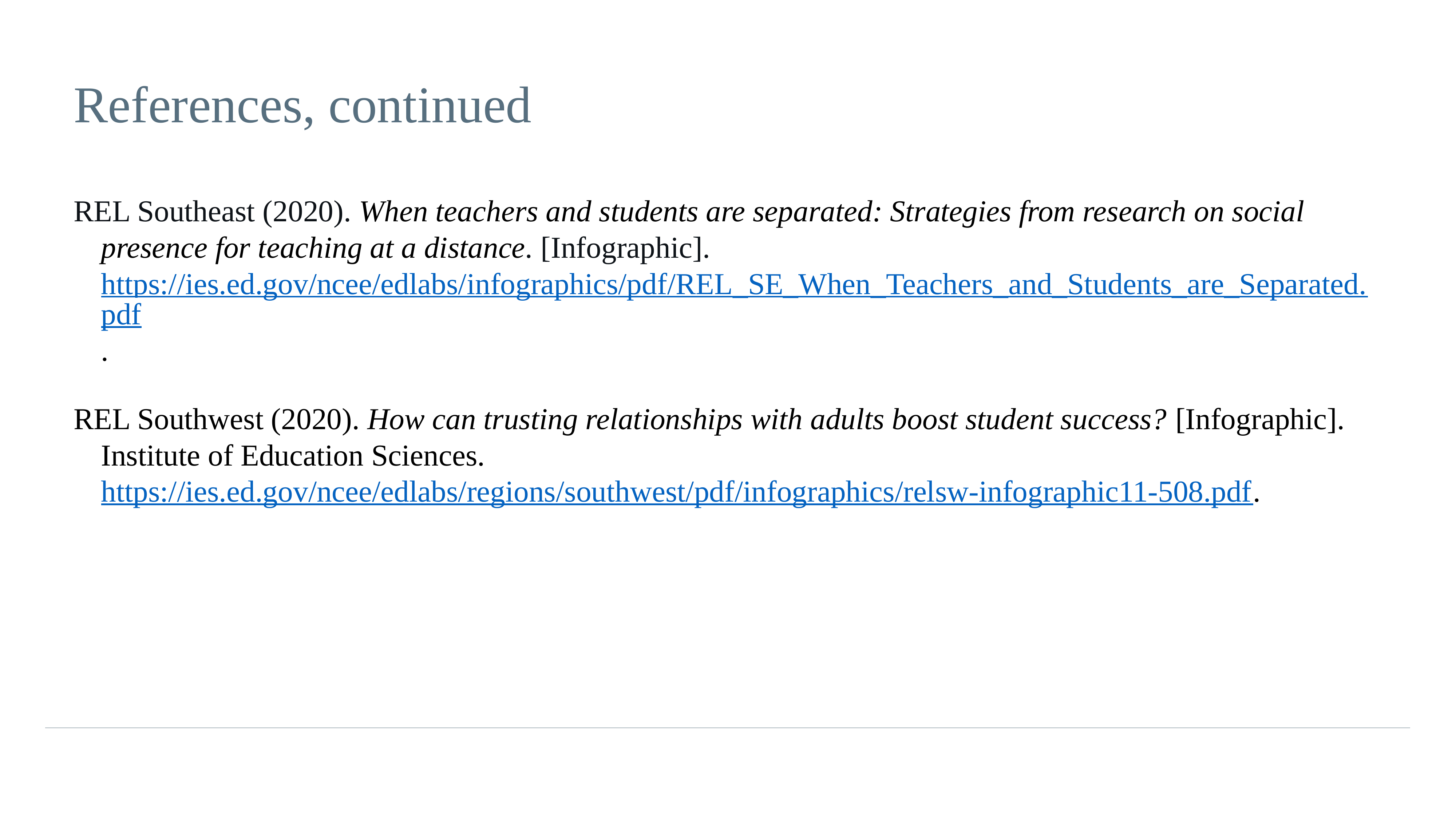

# References, continued-2
REL Southeast (2020). When teachers and students are separated: Strategies from research on social presence for teaching at a distance. [Infographic]. https://ies.ed.gov/ncee/edlabs/infographics/pdf/REL_SE_When_Teachers_and_Students_are_Separated.pdf.
REL Southwest (2020). How can trusting relationships with adults boost student success? [Infographic]. Institute of Education Sciences. https://ies.ed.gov/ncee/edlabs/regions/southwest/pdf/infographics/relsw-infographic11-508.pdf.